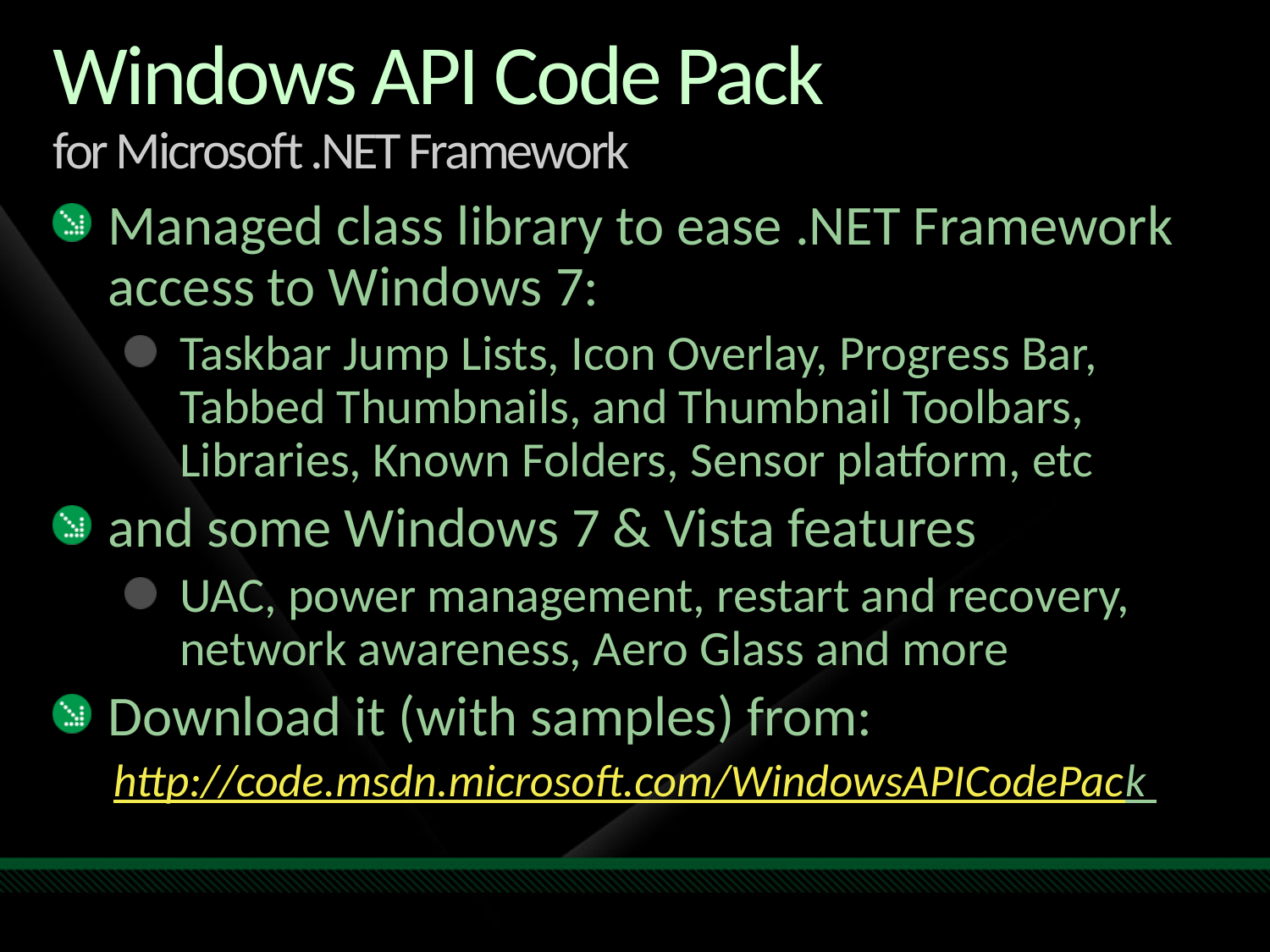

# Windows API Code Pack for Microsoft .NET Framework
Managed class library to ease .NET Framework access to Windows 7:
Taskbar Jump Lists, Icon Overlay, Progress Bar, Tabbed Thumbnails, and Thumbnail Toolbars, Libraries, Known Folders, Sensor platform, etc
and some Windows 7 & Vista features
UAC, power management, restart and recovery, network awareness, Aero Glass and more
Download it (with samples) from:
http://code.msdn.microsoft.com/WindowsAPICodePack